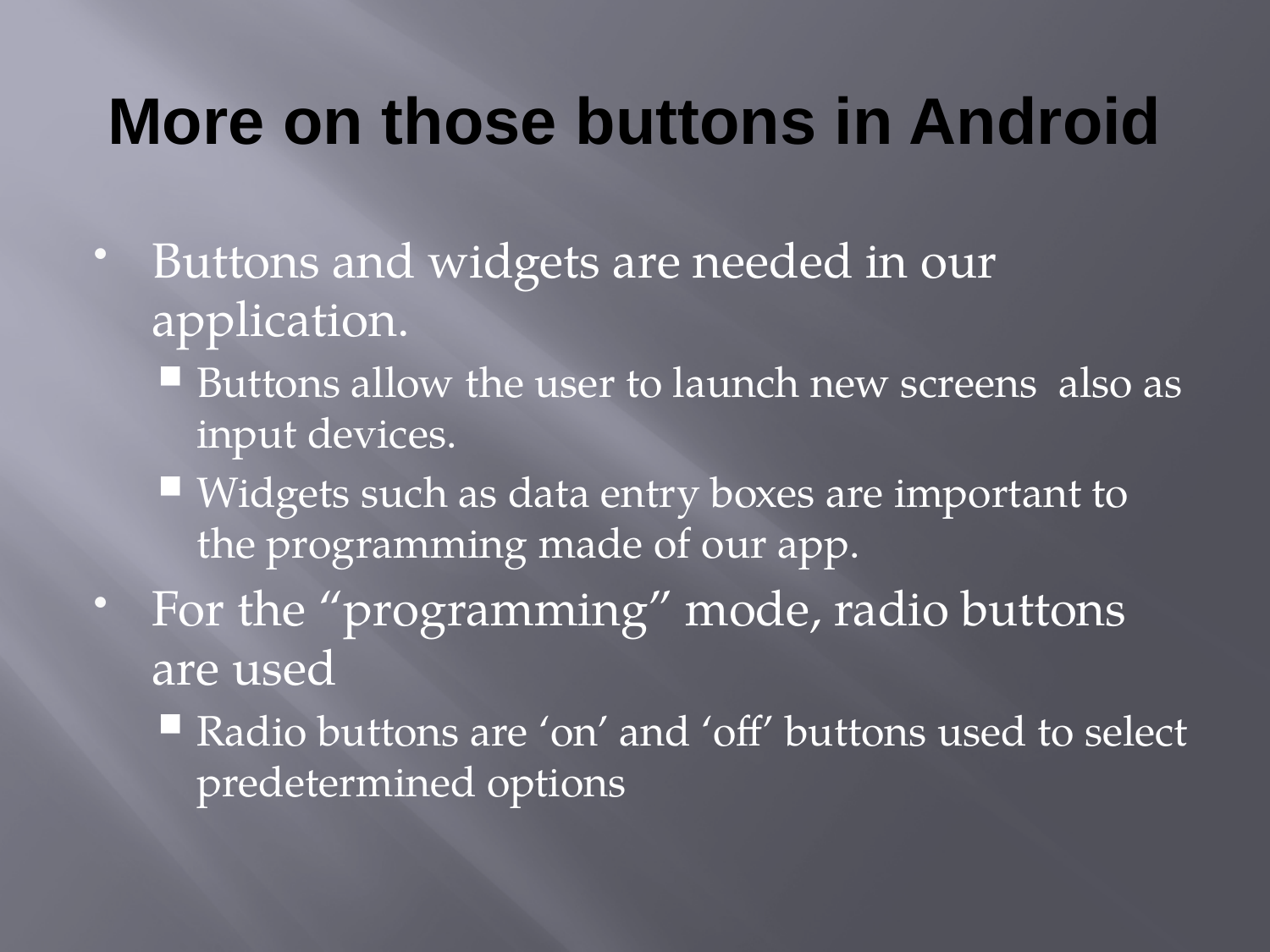

# More on those buttons in Android
Buttons and widgets are needed in our application.
Buttons allow the user to launch new screens  also as input devices.
Widgets such as data entry boxes are important to the programming made of our app.
For the “programming” mode, radio buttons are used
Radio buttons are ‘on’ and ‘off’ buttons used to select predetermined options